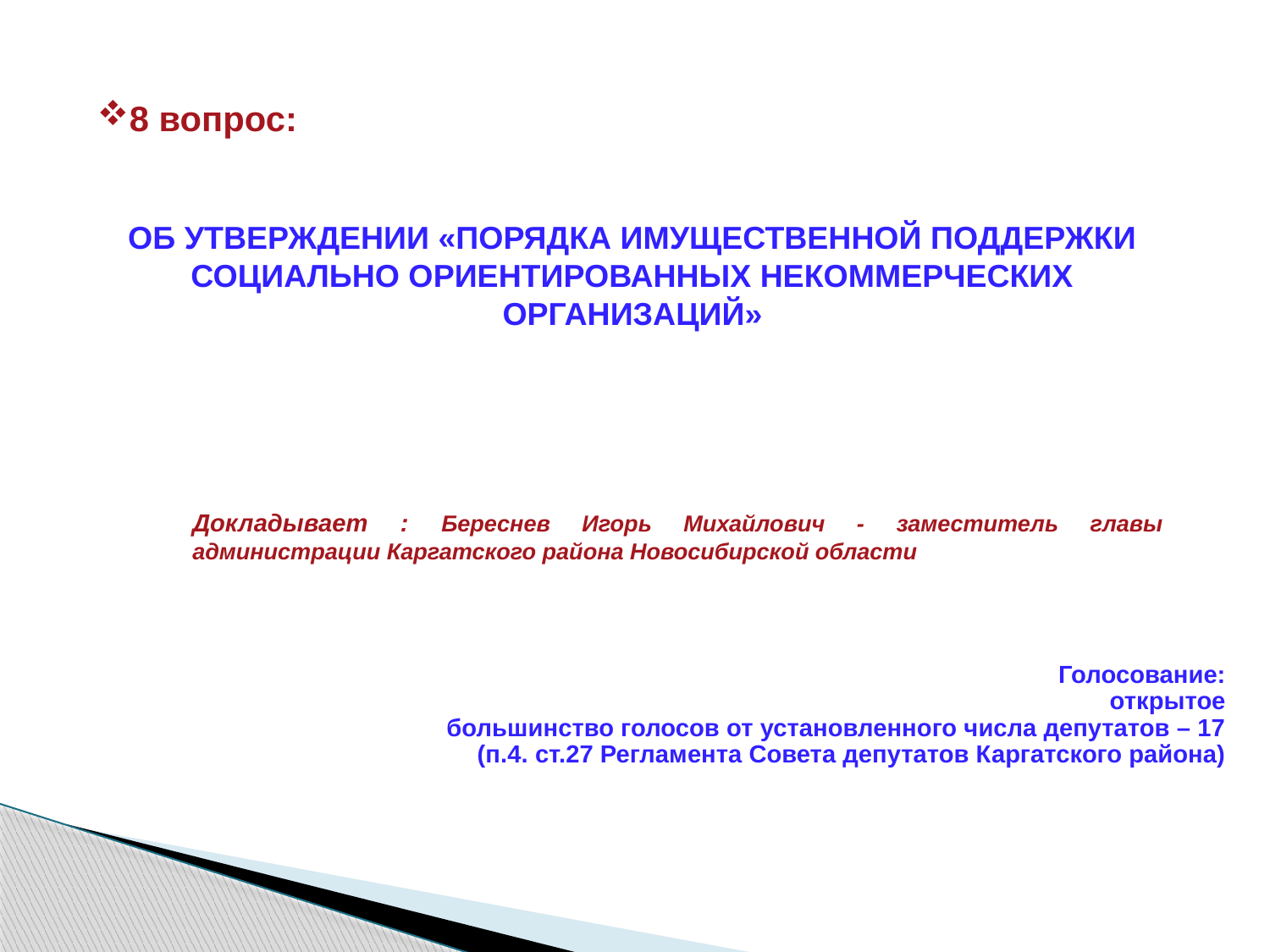

8 вопрос:
Об утверждении «Порядка имущественной поддержки социально ориентированных некоммерческих организаций»

Докладывает : Береснев Игорь Михайлович - заместитель главы администрации Каргатского района Новосибирской области
Голосование:
открытое
большинство голосов от установленного числа депутатов – 17
(п.4. ст.27 Регламента Совета депутатов Каргатского района)